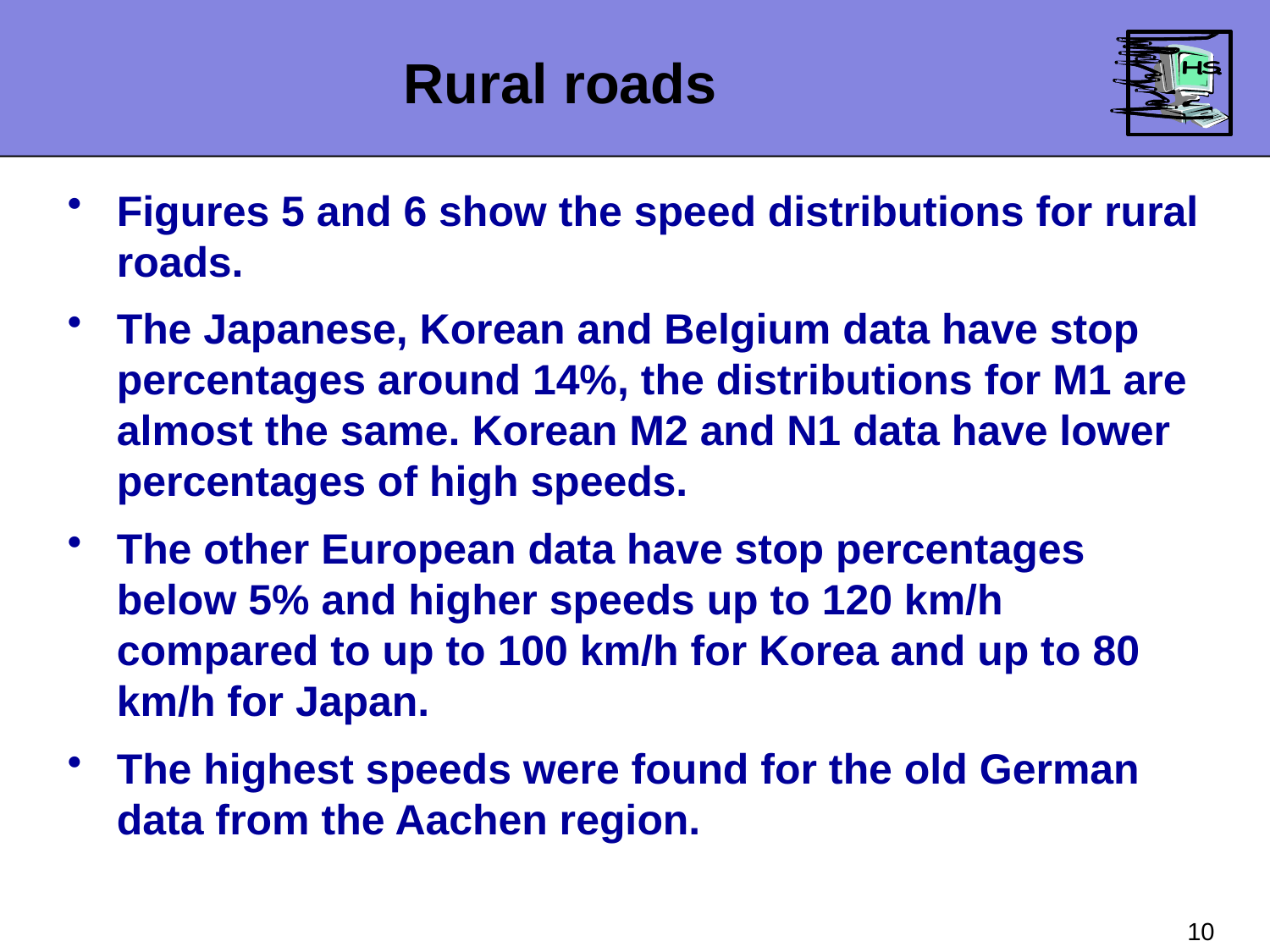

Rural roads
Figures 5 and 6 show the speed distributions for rural roads.
The Japanese, Korean and Belgium data have stop percentages around 14%, the distributions for M1 are almost the same. Korean M2 and N1 data have lower percentages of high speeds.
The other European data have stop percentages below 5% and higher speeds up to 120 km/h compared to up to 100 km/h for Korea and up to 80 km/h for Japan.
The highest speeds were found for the old German data from the Aachen region.

10